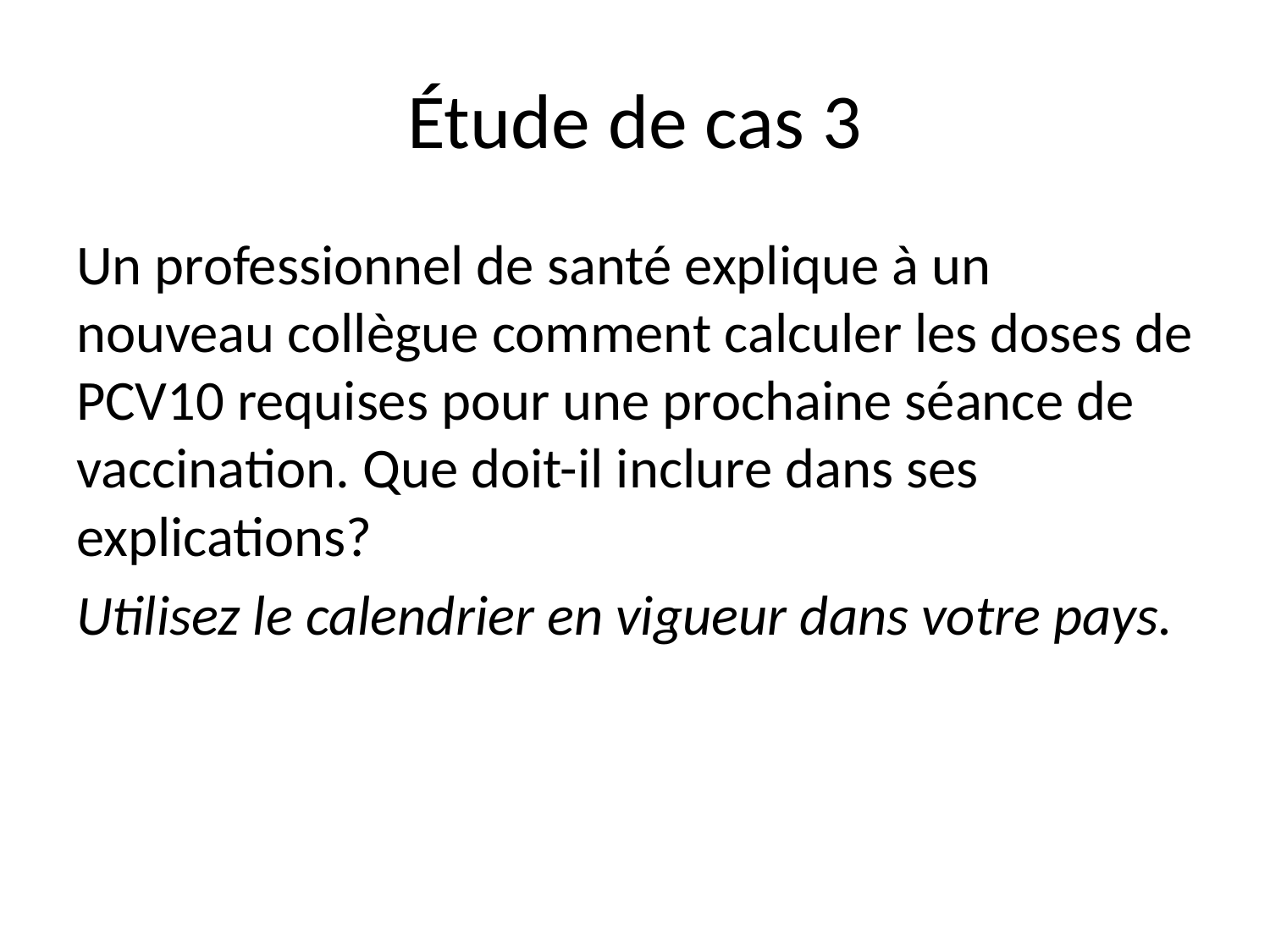

# Étude de cas 3
Un professionnel de santé explique à un nouveau collègue comment calculer les doses de PCV10 requises pour une prochaine séance de vaccination. Que doit-il inclure dans ses explications?
Utilisez le calendrier en vigueur dans votre pays.